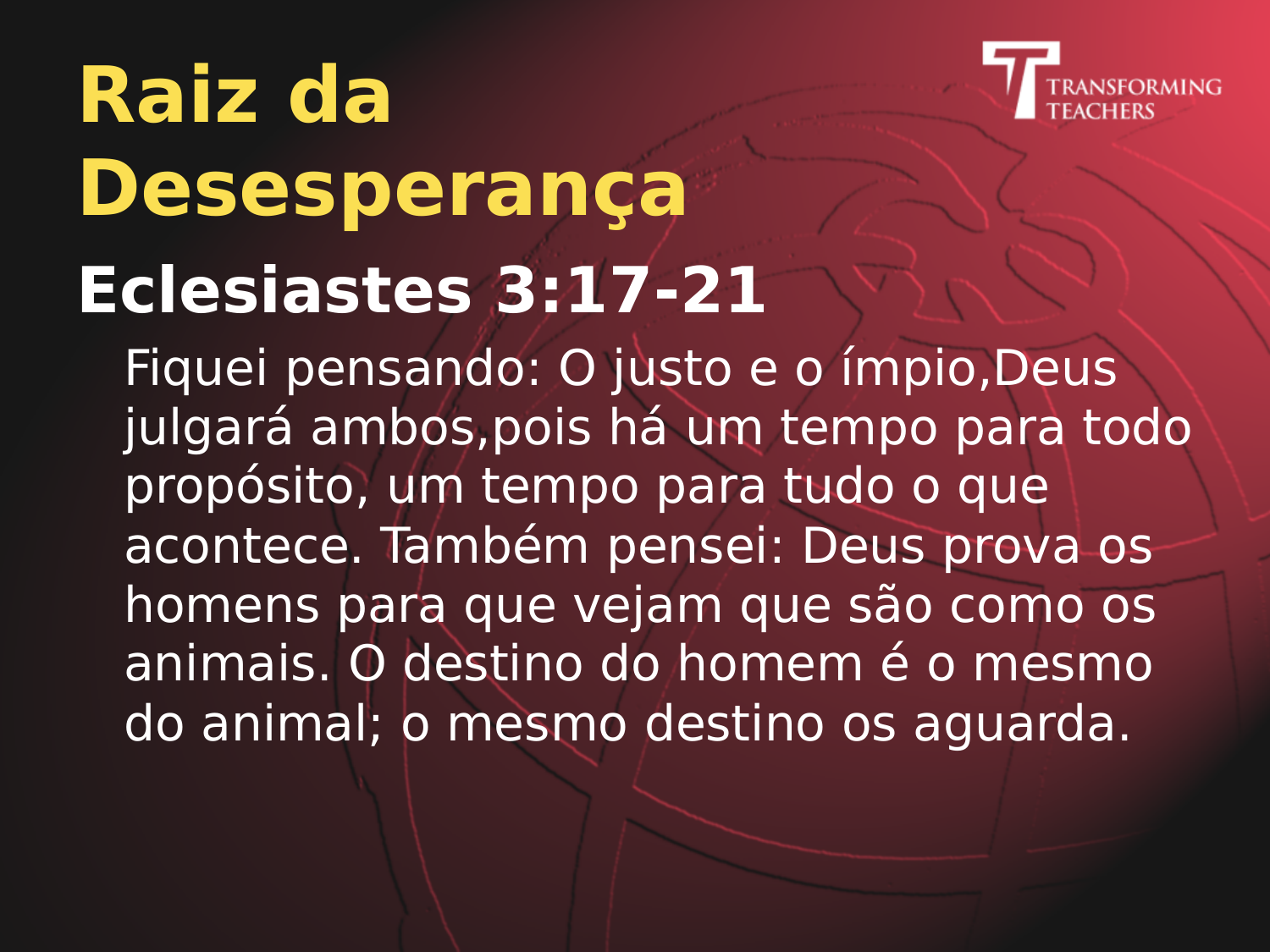

# Raiz da Desesperança
Eclesiastes 3:17-21
	Fiquei pensando: O justo e o ímpio,Deus julgará ambos,pois há um tempo para todo propósito, um tempo para tudo o que acontece. Também pensei: Deus prova os homens para que vejam que são como os animais. O destino do homem é o mesmo do animal; o mesmo destino os aguarda.